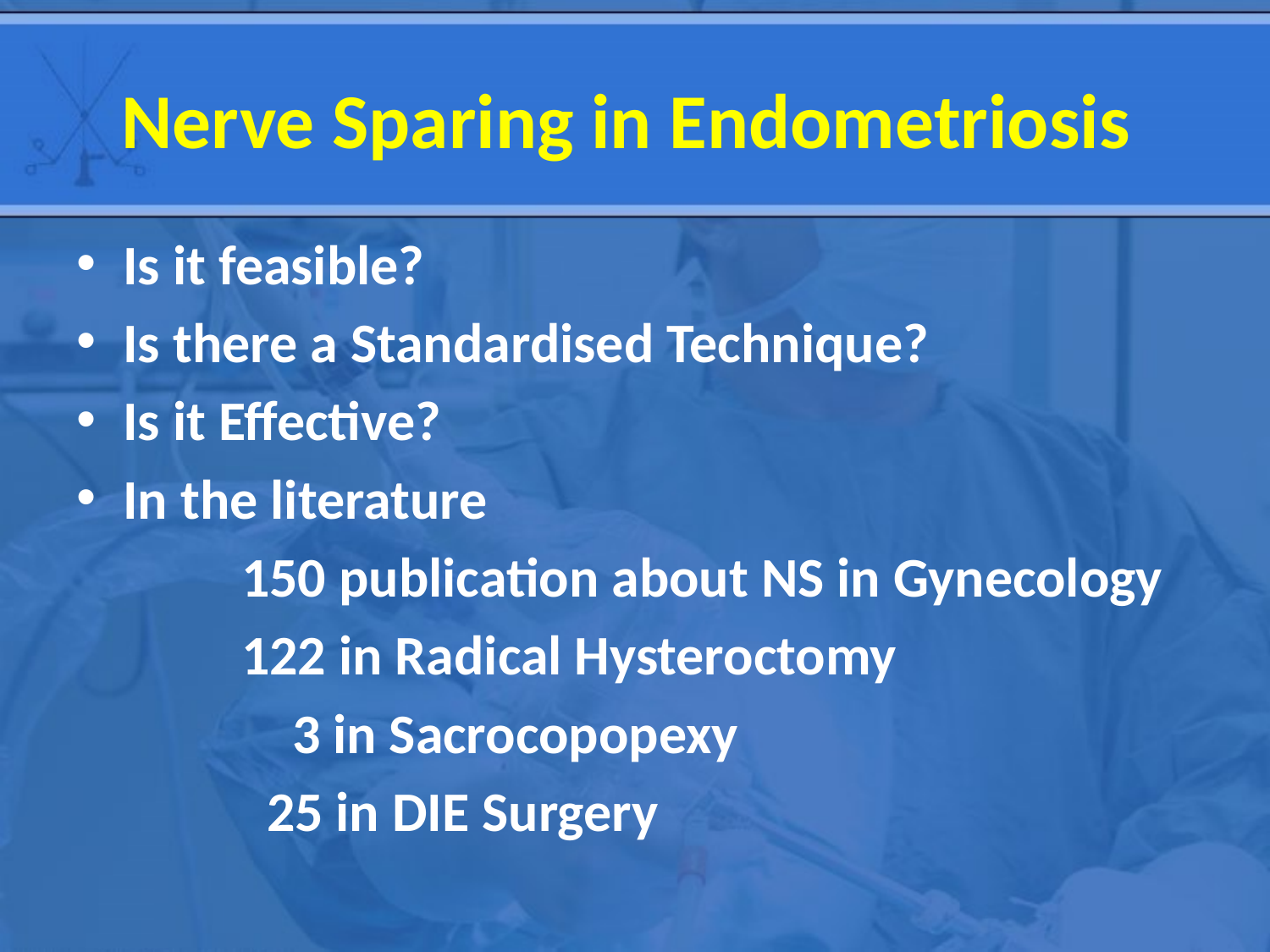

# Nerve Sparing in Endometriosis
Is it feasible?
Is there a Standardised Technique?
Is it Effective?
In the literature
             150 publication about NS in Gynecology
             122 in Radical Hysteroctomy
                 3 in Sacrocopopexy
               25 in DIE Surgery